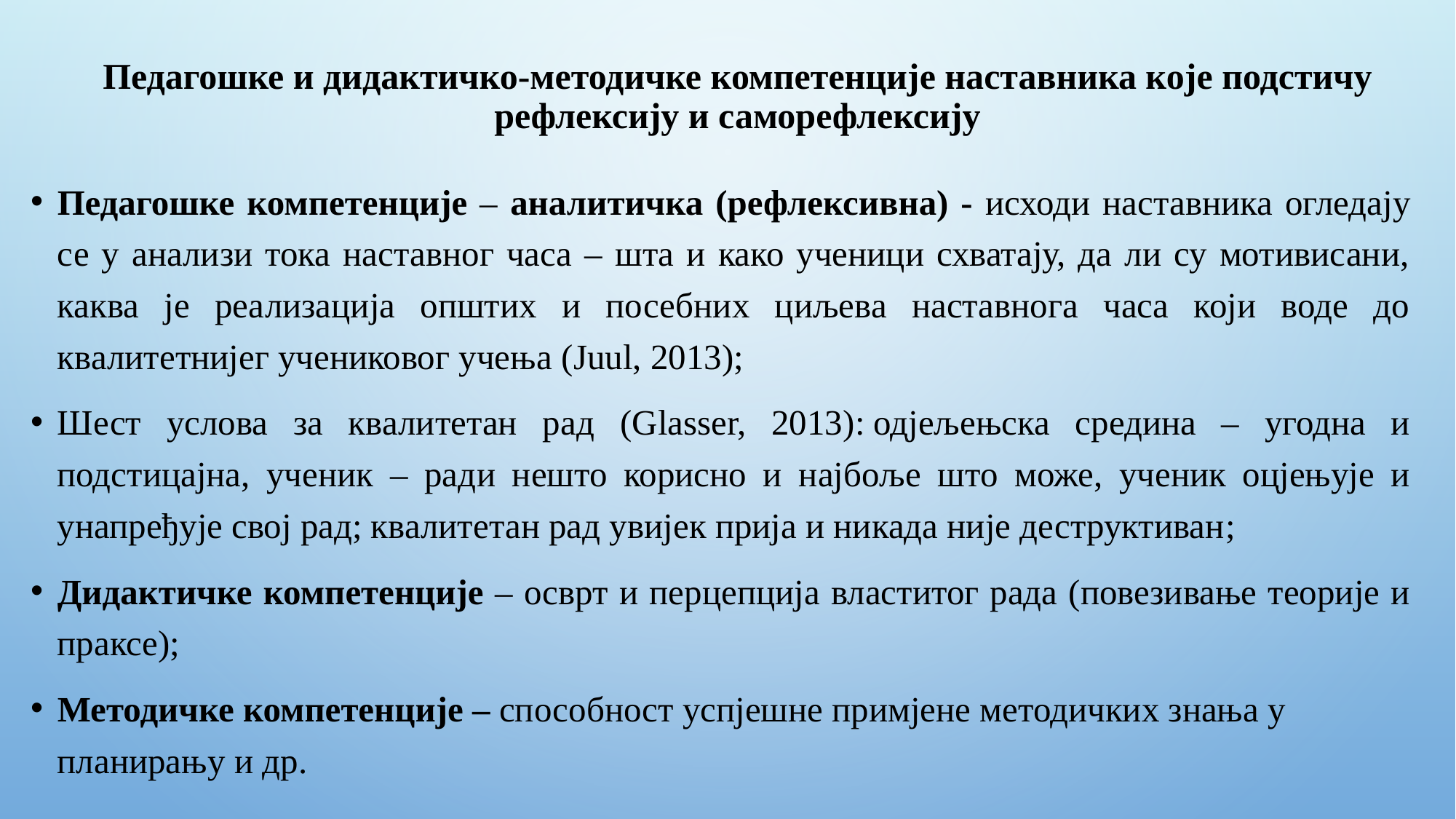

# Педагошке и дидактичко-методичке компетенције наставника које подстичу рефлексију и саморефлексију
Педагошке компетенције – аналитичка (рефлексивна) - исходи наставника огледају се у анализи тока наставног часа – шта и како ученици схватају, да ли су мотивисани, каква је реализација општих и посебних циљева наставнога часа који воде до квалитетнијег учениковог учења (Јuul, 2013);
Шест услова за квалитетан рад (Glasser, 2013): одјељењска средина – угодна и подстицајна, ученик – ради нешто корисно и најбоље што може, ученик оцјењује и унапређује свој рад; квалитетан рад увијек прија и никада није деструктиван;
Дидактичке компетенције – осврт и перцепција властитог рада (повезивање теорије и праксе);
Методичке компетенције – способност успјешне примјене методичких знања у планирању и др.